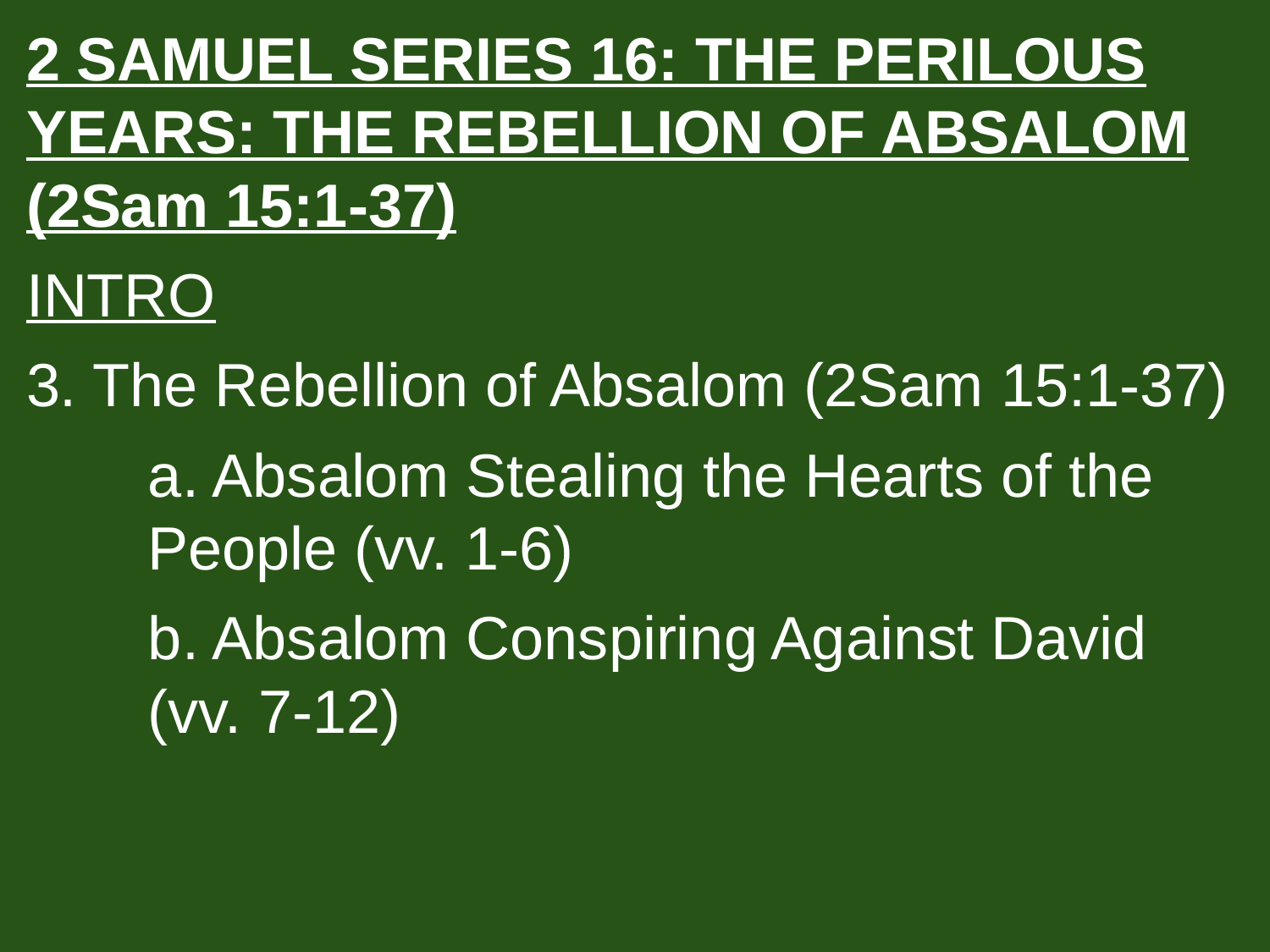

2 SAMUEL SERIES 16: THE PERILOUS YEARS: THE REBELLION OF ABSALOM (2Sam 15:1-37)
INTRO
3. The Rebellion of Absalom (2Sam 					15:1-37)
				a. Absalom Stealing the Hearts of the 							People (vv. 1-6)
				b. Absalom Conspiring Against David 							(vv. 7-12)